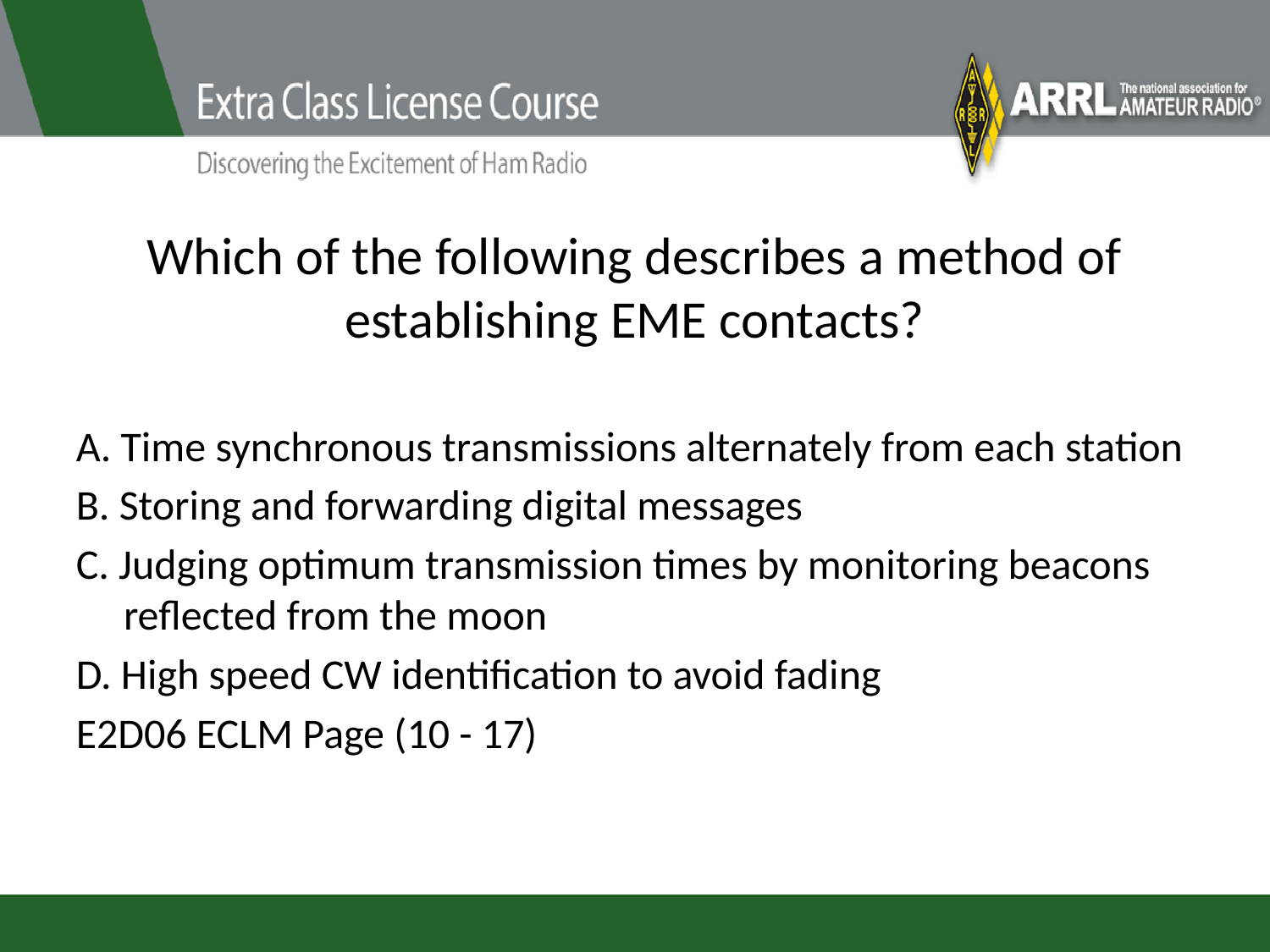

# Which of the following describes a method of establishing EME contacts?
A. Time synchronous transmissions alternately from each station
B. Storing and forwarding digital messages
C. Judging optimum transmission times by monitoring beacons reflected from the moon
D. High speed CW identification to avoid fading
E2D06 ECLM Page (10 - 17)